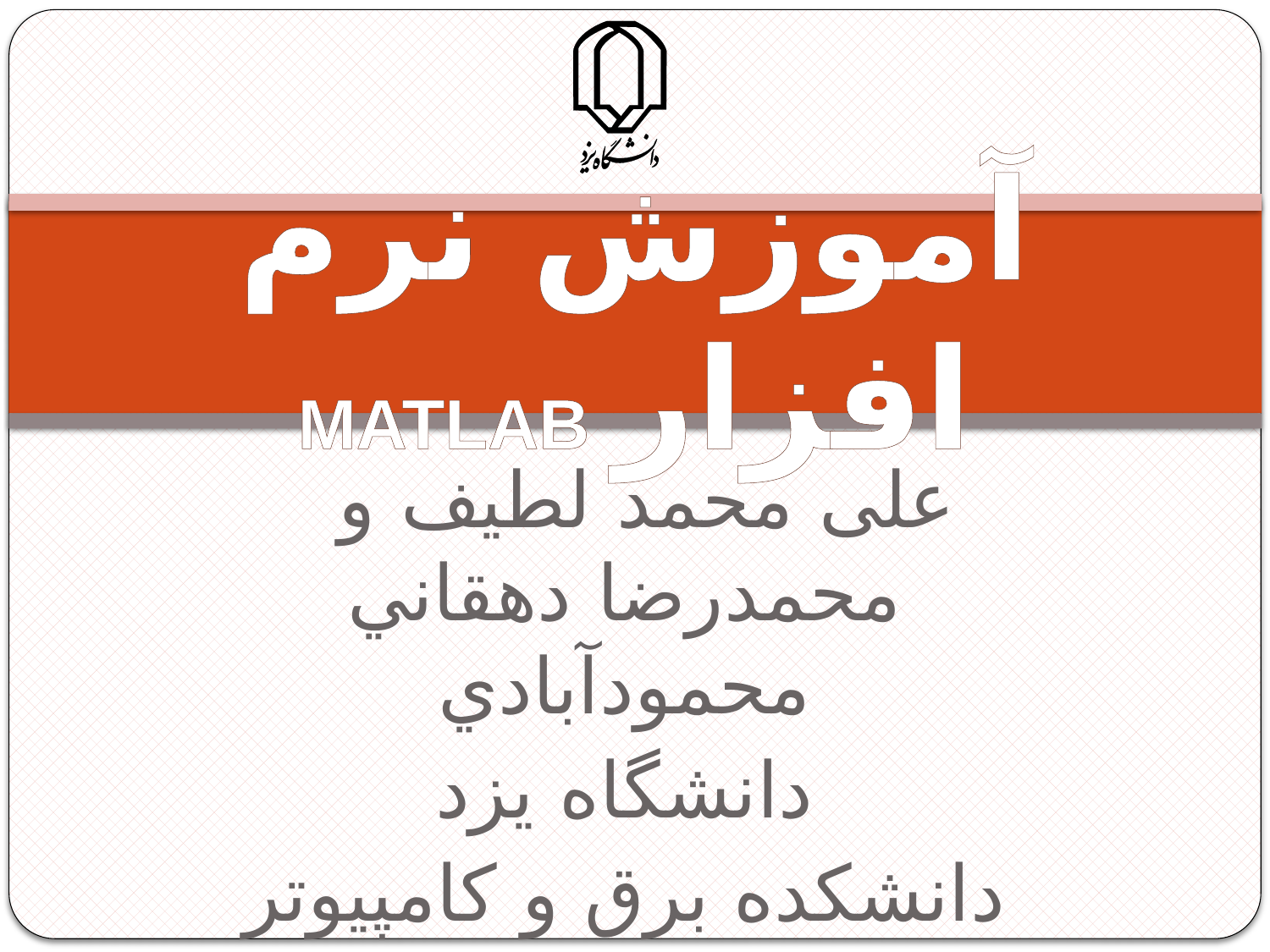

# آموزش نرم افزار Matlab
  علی محمد لطیف و محمدرضا دهقاني محمودآبادي
دانشگاه یزد
دانشکده برق و کامپیوتر